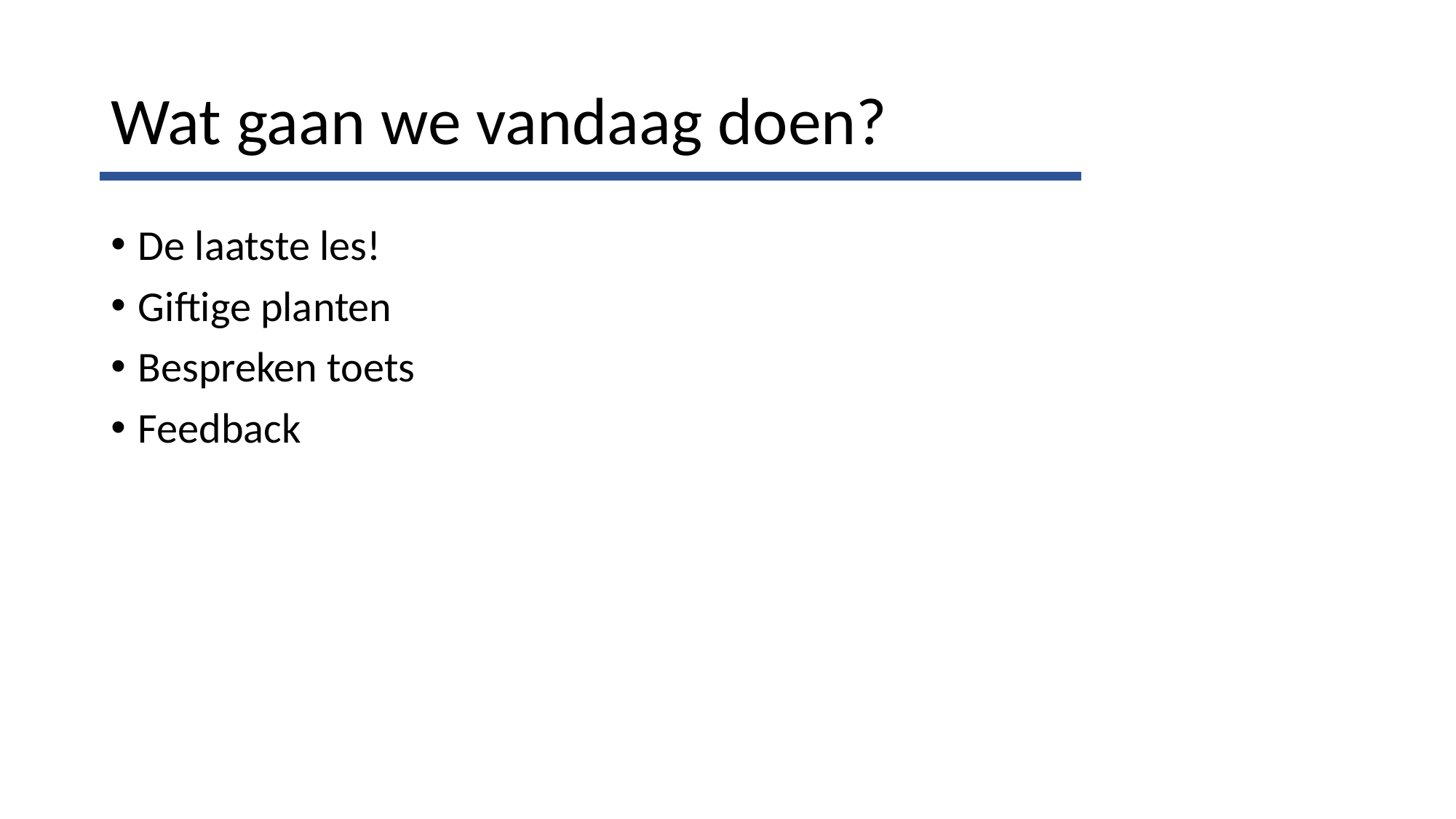

# Wat gaan we vandaag doen?

De laatste les!
Giftige planten
Bespreken toets
Feedback